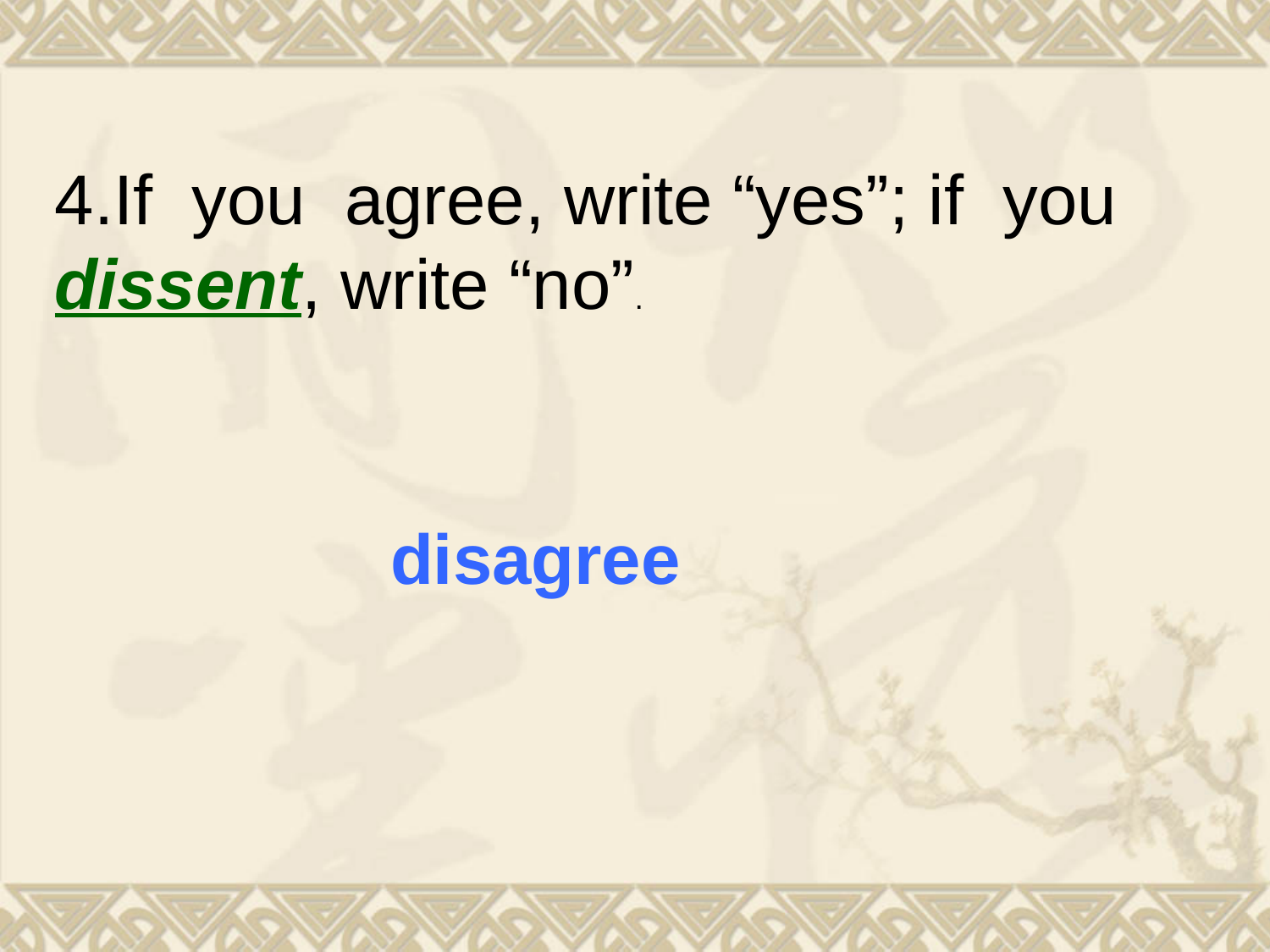

4.If  you  agree, write “yes”; if  you  dissent, write “no”.
  disagree